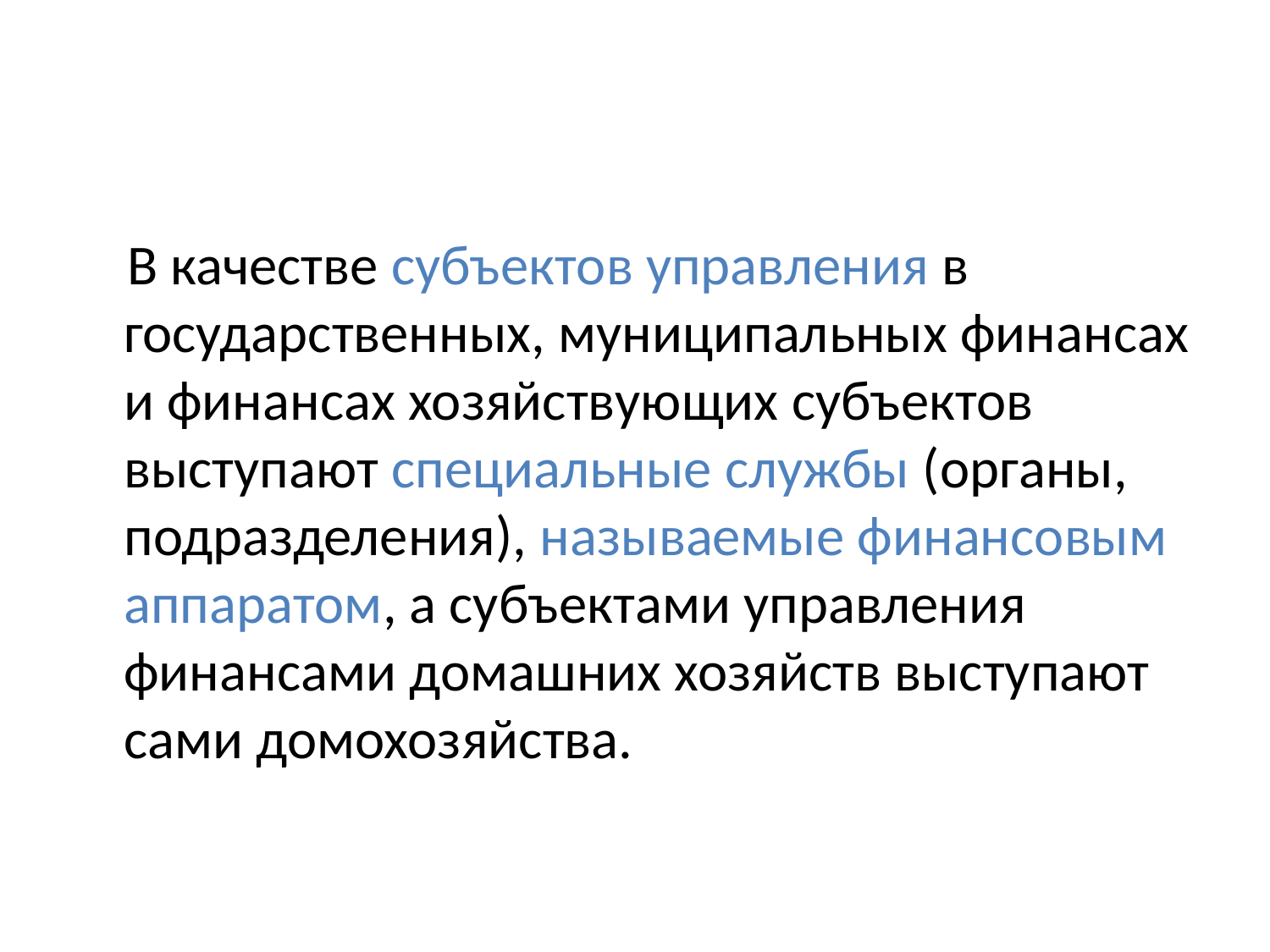

#
    В качестве субъектов управления в государственных, муниципальных финансах и финансах хозяйствующих субъектов выступают специальные службы (органы, подразделения), называемые финансовым аппаратом, а субъектами управления финансами домашних хозяйств выступают сами домохозяйства.